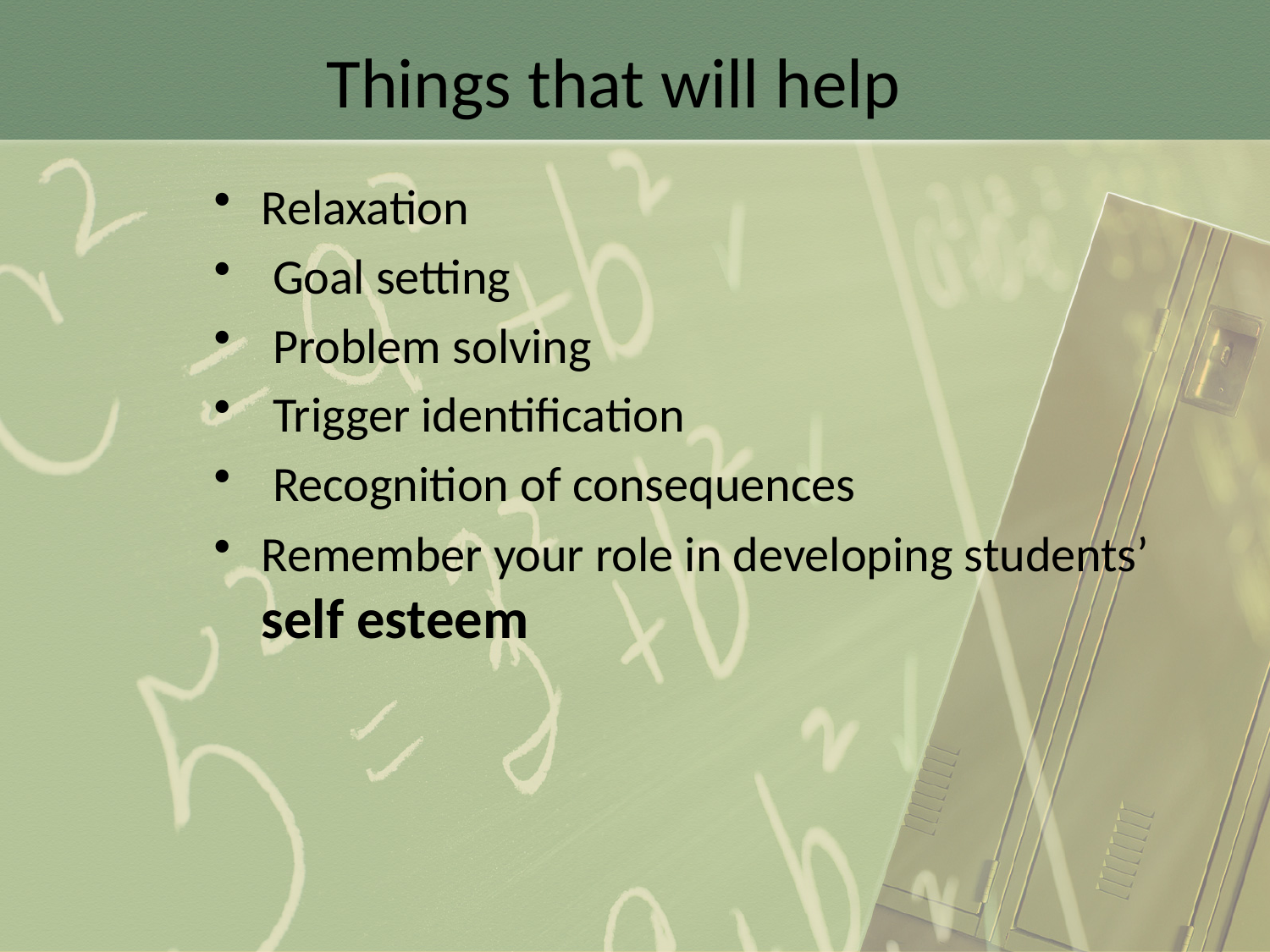

# Things that will help
Relaxation
 Goal setting
 Problem solving
 Trigger identification
 Recognition of consequences
Remember your role in developing students’ self esteem